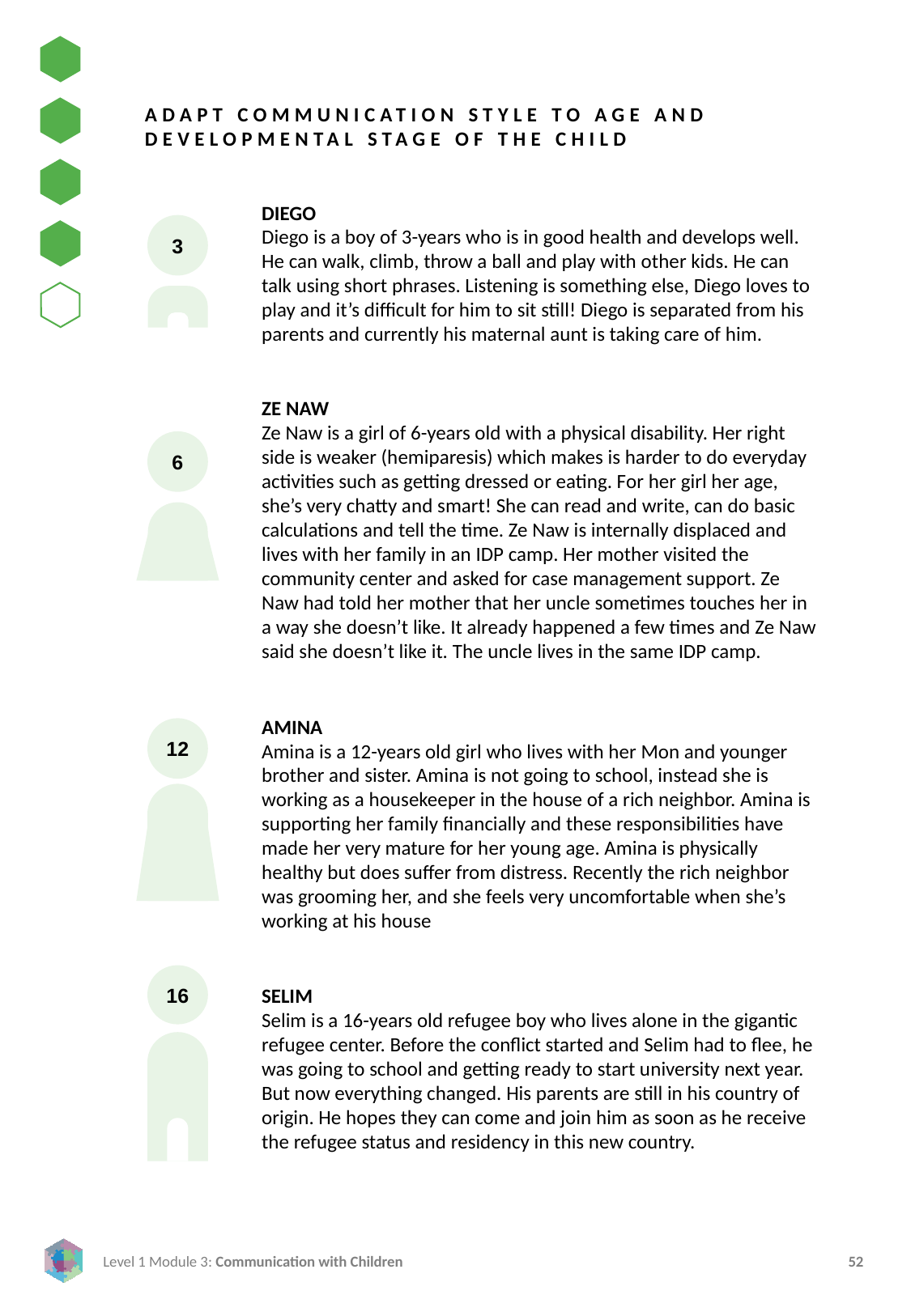

ADAPT COMMUNICATION STYLE TO AGE AND DEVELOPMENTAL STAGE OF THE CHILD

DIEGO
Diego is a boy of 3-years who is in good health and develops well. He can walk, climb, throw a ball and play with other kids. He can talk using short phrases. Listening is something else, Diego loves to play and it’s difficult for him to sit still! Diego is separated from his parents and currently his maternal aunt is taking care of him.
3

ZE NAW
Ze Naw is a girl of 6-years old with a physical disability. Her right side is weaker (hemiparesis) which makes is harder to do everyday activities such as getting dressed or eating. For her girl her age, she’s very chatty and smart! She can read and write, can do basic calculations and tell the time. Ze Naw is internally displaced and lives with her family in an IDP camp. Her mother visited the community center and asked for case management support. Ze Naw had told her mother that her uncle sometimes touches her in a way she doesn’t like. It already happened a few times and Ze Naw said she doesn’t like it. The uncle lives in the same IDP camp.
6

AMINA
Amina is a 12-years old girl who lives with her Mon and younger brother and sister. Amina is not going to school, instead she is working as a housekeeper in the house of a rich neighbor. Amina is supporting her family financially and these responsibilities have made her very mature for her young age. Amina is physically healthy but does suffer from distress. Recently the rich neighbor was grooming her, and she feels very uncomfortable when she’s working at his house
12

16

SELIM
Selim is a 16-years old refugee boy who lives alone in the gigantic refugee center. Before the conflict started and Selim had to flee, he was going to school and getting ready to start university next year. But now everything changed. His parents are still in his country of origin. He hopes they can come and join him as soon as he receive the refugee status and residency in this new country.